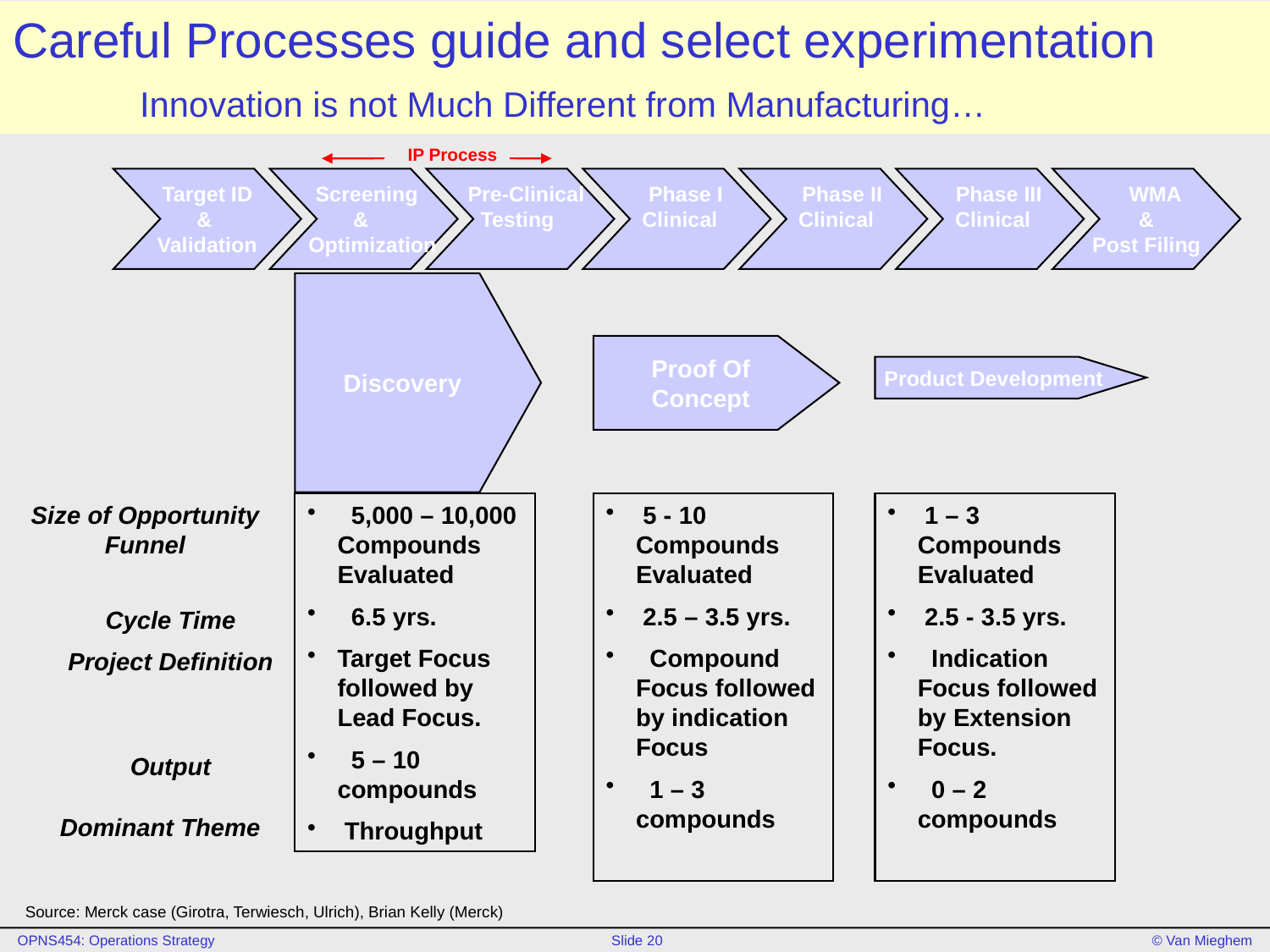

# Careful Processes guide and select experimentation Innovation is not Much Different from Manufacturing…
IP Process

Target ID
&
Validation
  Screening
&
   Optimization
   Pre-Clinical
Testing

   Phase I
  Clinical

   Phase II
  Clinical

   Phase III
  Clinical

   WMA
&
Post Filing
Discovery
Proof Of
Concept
Product Development
Size of Opportunity Funnel
  5,000 – 10,000 Compounds Evaluated
  6.5 yrs.
Target Focus followed by Lead Focus.
  5 – 10 compounds
 Throughput
 5 - 10 Compounds Evaluated
 2.5 – 3.5 yrs.
  Compound Focus followed by indication Focus
  1 – 3  compounds

 1 – 3  Compounds Evaluated
 2.5 - 3.5 yrs.
  Indication Focus followed by Extension Focus.
  0 – 2  compounds

Cycle Time
Project Definition
Output
Dominant Theme
Source: Merck case (Girotra, Terwiesch, Ulrich), Brian Kelly (Merck)